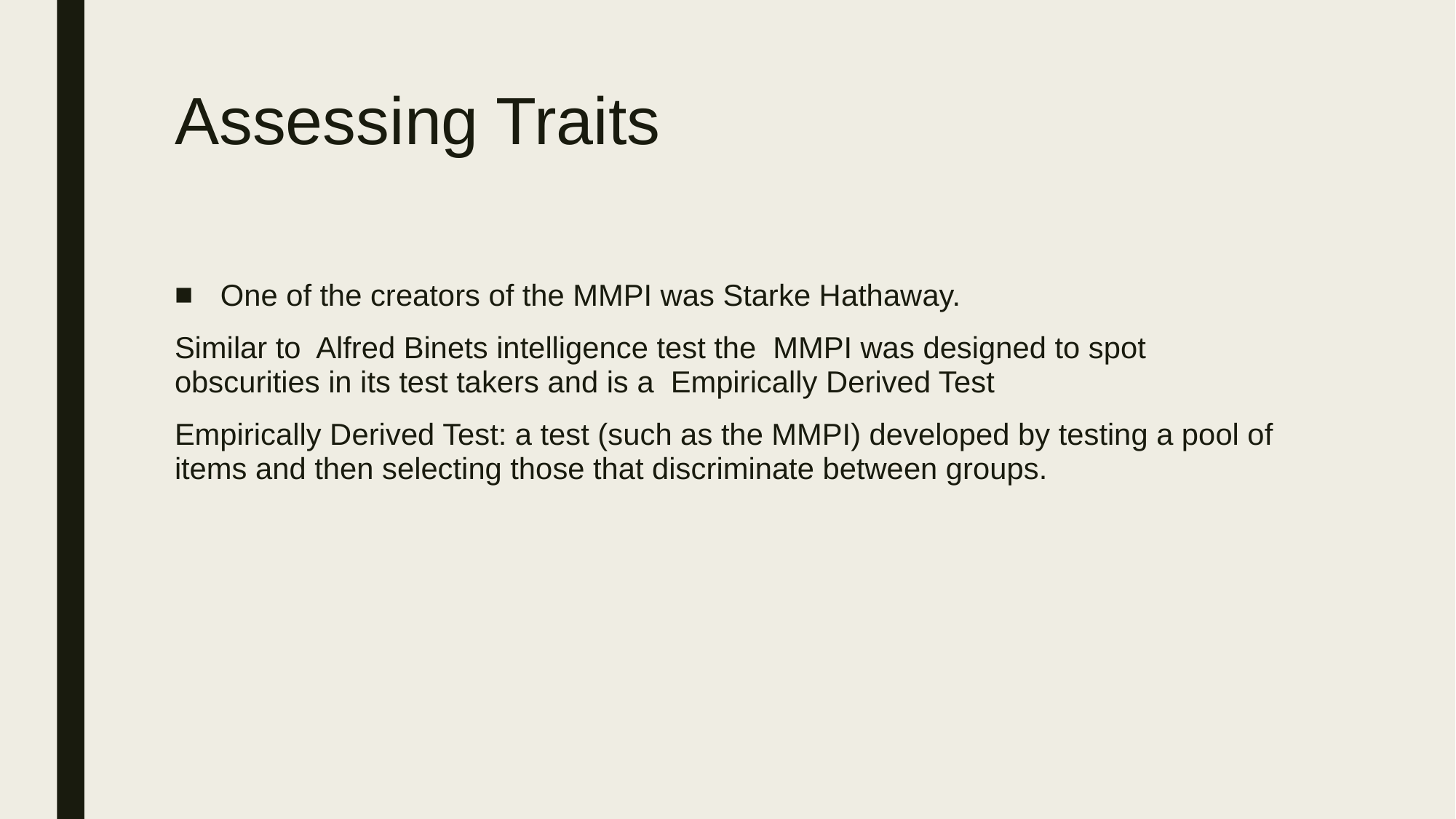

# Assessing Traits
One of the creators of the MMPI was Starke Hathaway.
Similar to  Alfred Binets intelligence test the  MMPI was designed to spot obscurities in its test takers and is a  Empirically Derived Test
Empirically Derived Test: a test (such as the MMPI) developed by testing a pool of items and then selecting those that discriminate between groups.